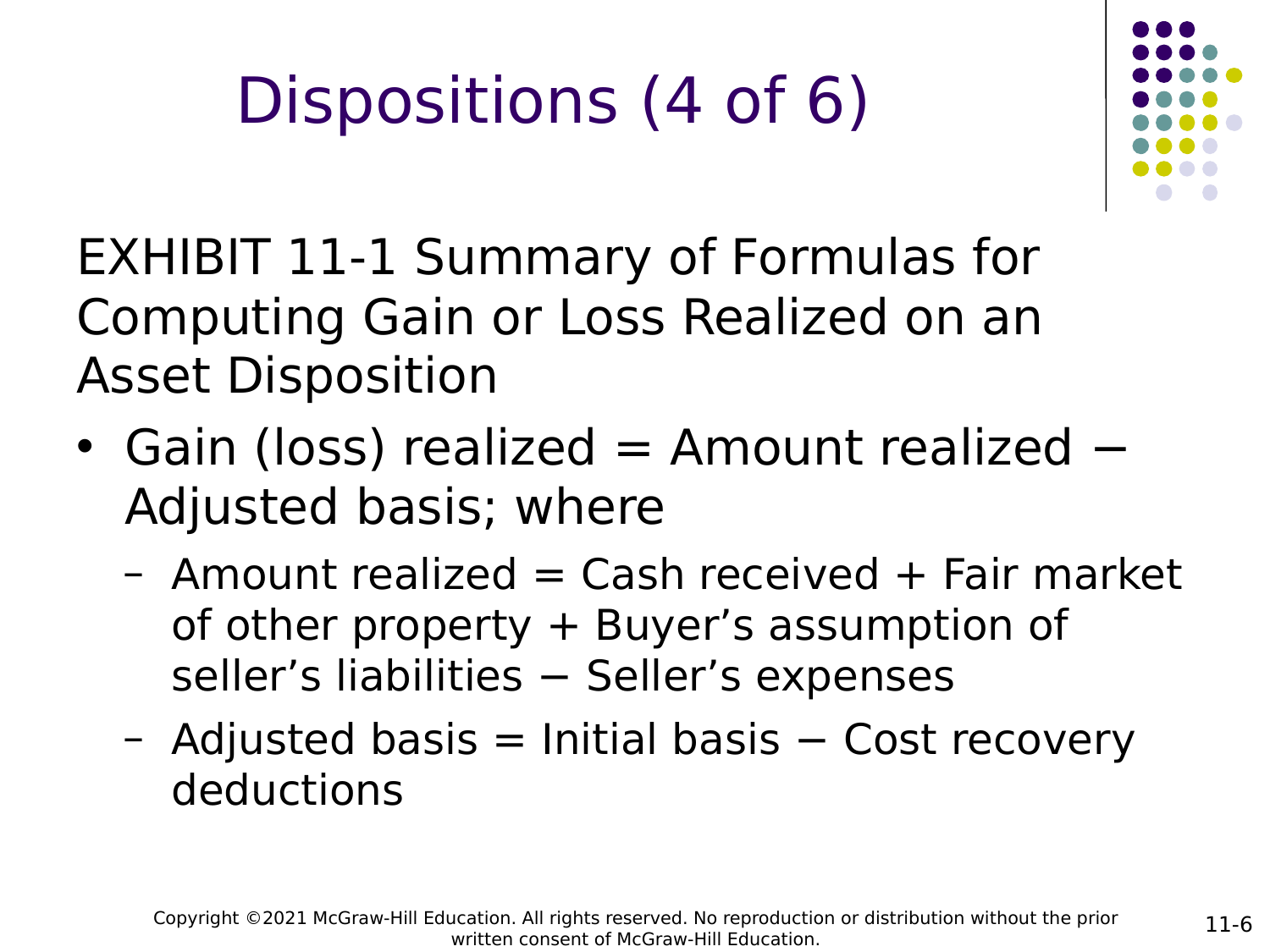

# Dispositions (4 of 6)
EXHIBIT 11-1 Summary of Formulas for Computing Gain or Loss Realized on an Asset Disposition
Gain (loss) realized = Amount realized − Adjusted basis; where
Amount realized = Cash received + Fair market of other property + Buyer’s assumption of seller’s liabilities − Seller’s expenses
Adjusted basis = Initial basis − Cost recovery deductions
11-6